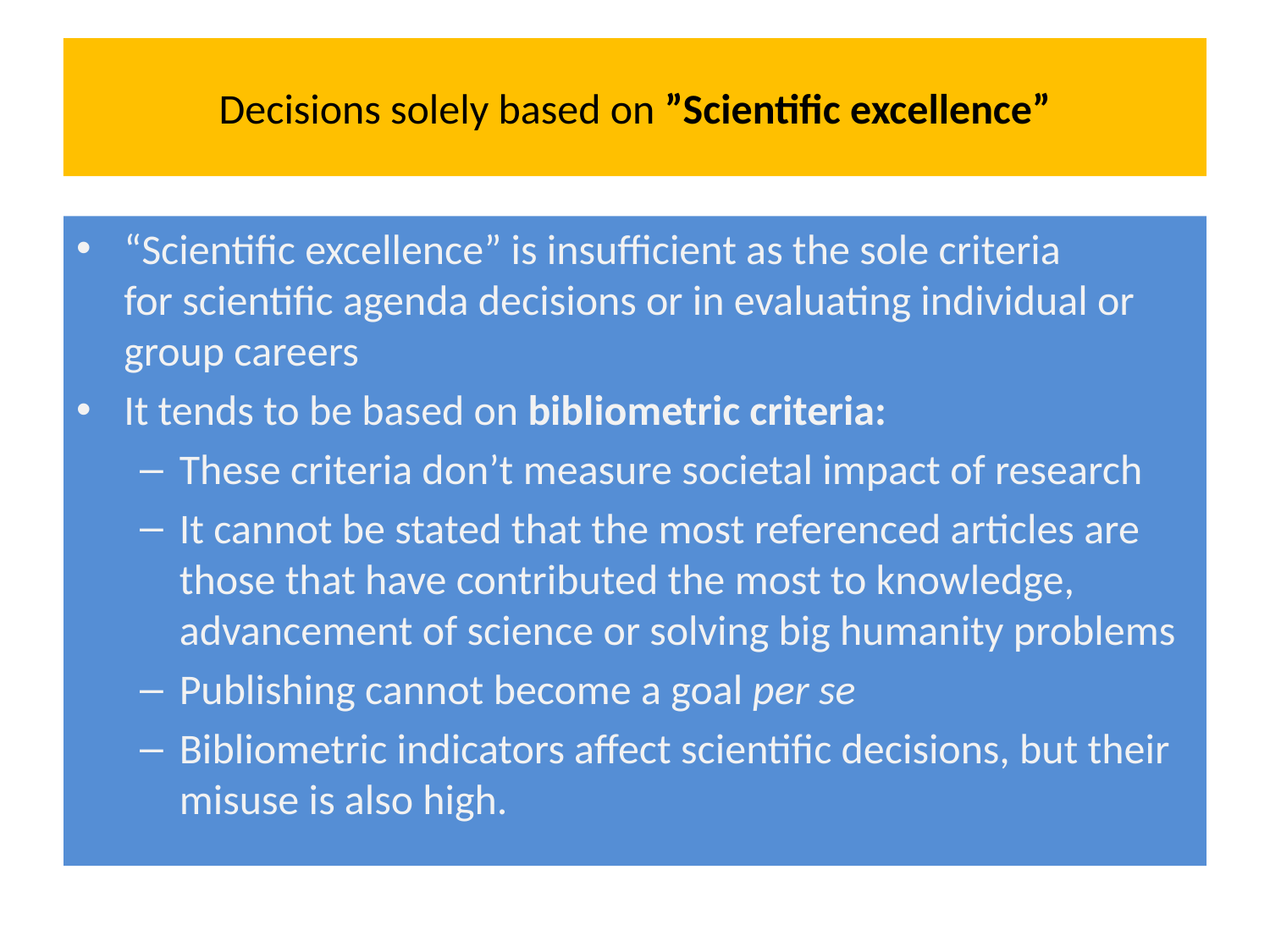

Decisions solely based on ”Scientific excellence”
“Scientific excellence” is insufficient as the sole criteria
for scientific agenda decisions or in evaluating individual or group careers
It tends to be based on bibliometric criteria:
These criteria don’t measure societal impact of research
It cannot be stated that the most referenced articles are those that have contributed the most to knowledge, advancement of science or solving big humanity problems
Publishing cannot become a goal per se
Bibliometric indicators affect scientific decisions, but their misuse is also high.